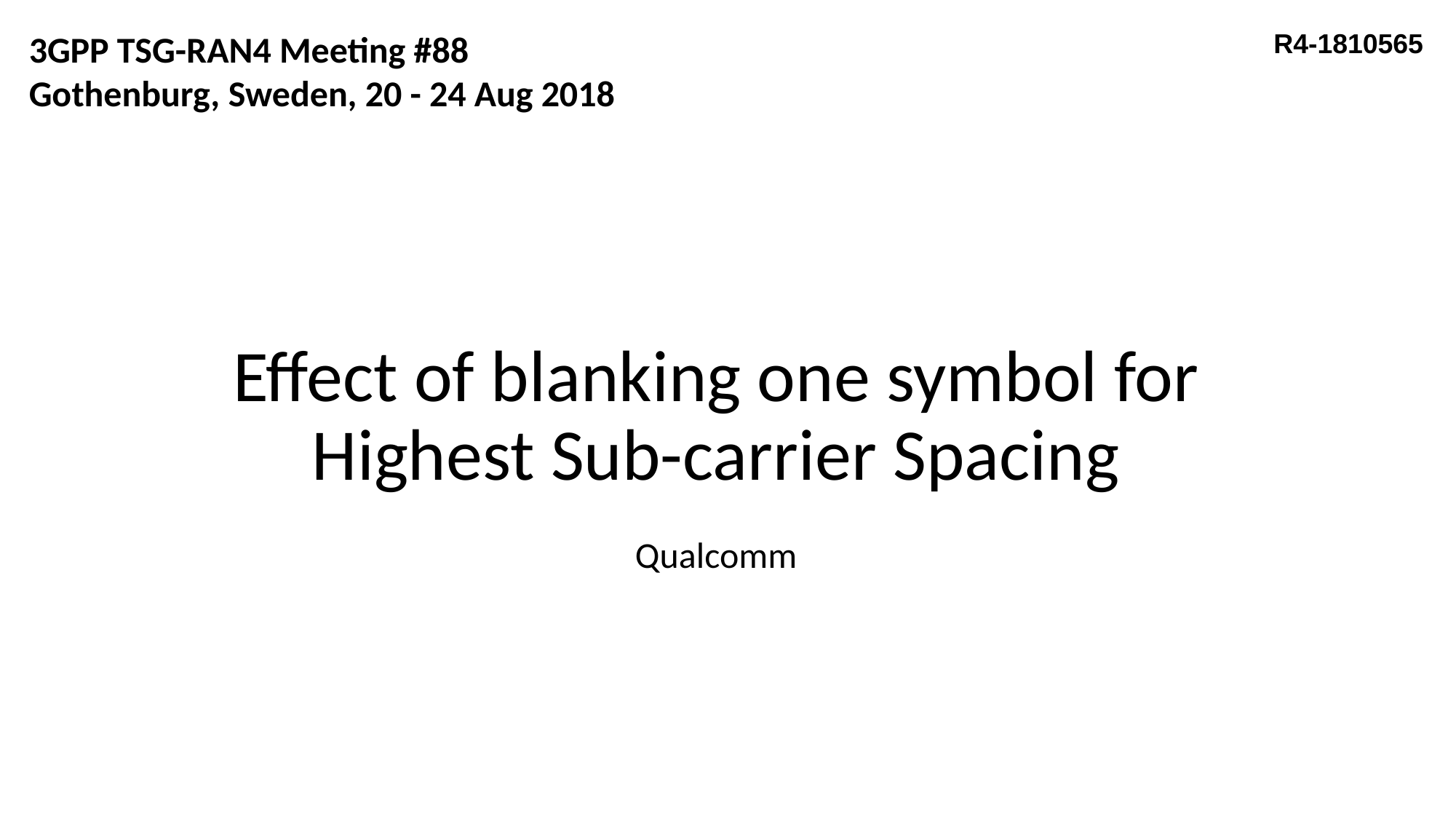

3GPP TSG-RAN4 Meeting #88
Gothenburg, Sweden, 20 - 24 Aug 2018

R4-1810565
# Effect of blanking one symbol for Highest Sub-carrier Spacing
Qualcomm